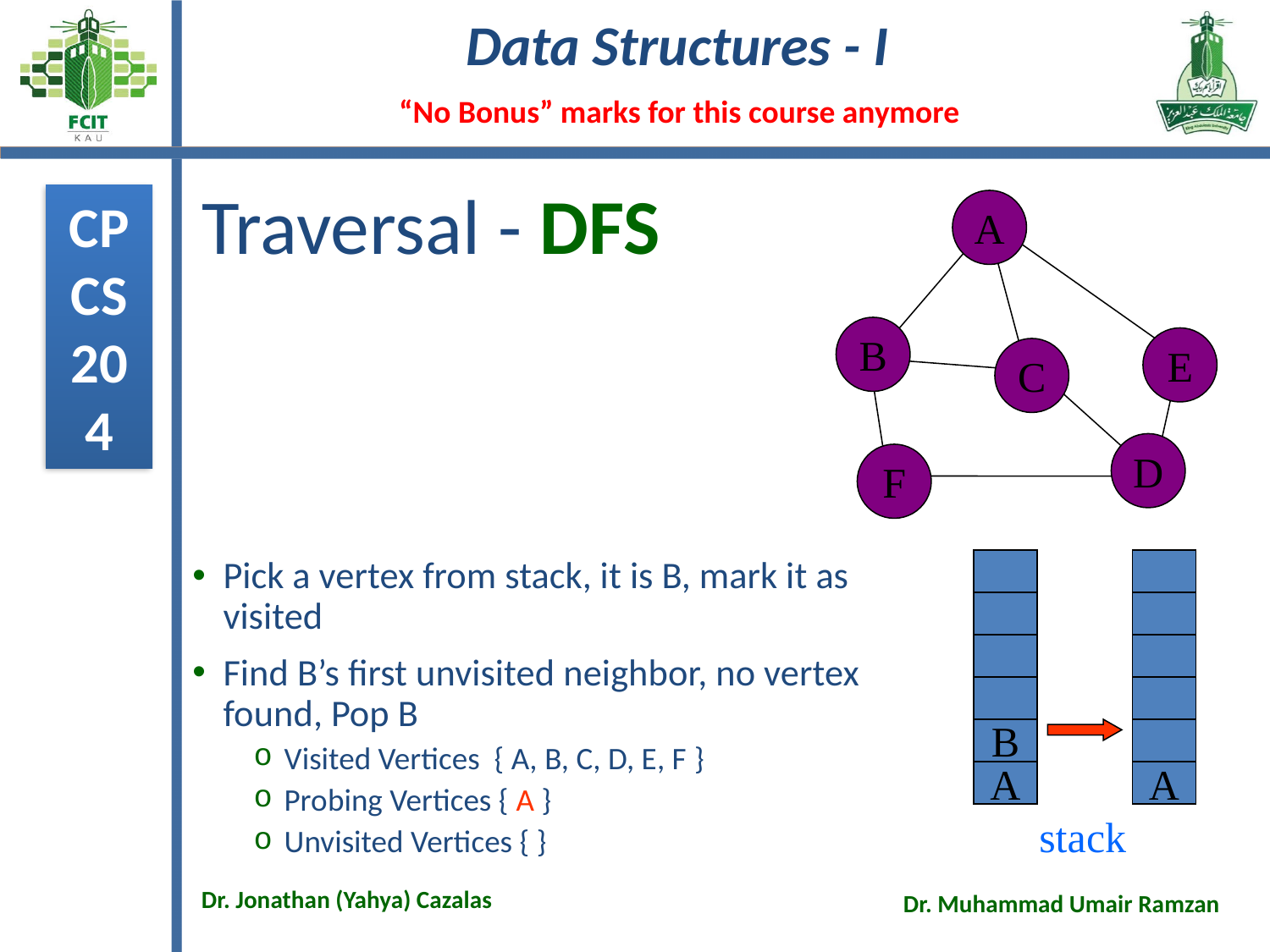

# Traversal - DFS
A

B
E
C

D
F

Pick a vertex from stack, it is B, mark it as visited
Find B’s first unvisited neighbor, no vertex found, Pop B
Visited Vertices  { A, B, C, D, E, F }
Probing Vertices { A }
Unvisited Vertices { }

B

A
A
stack